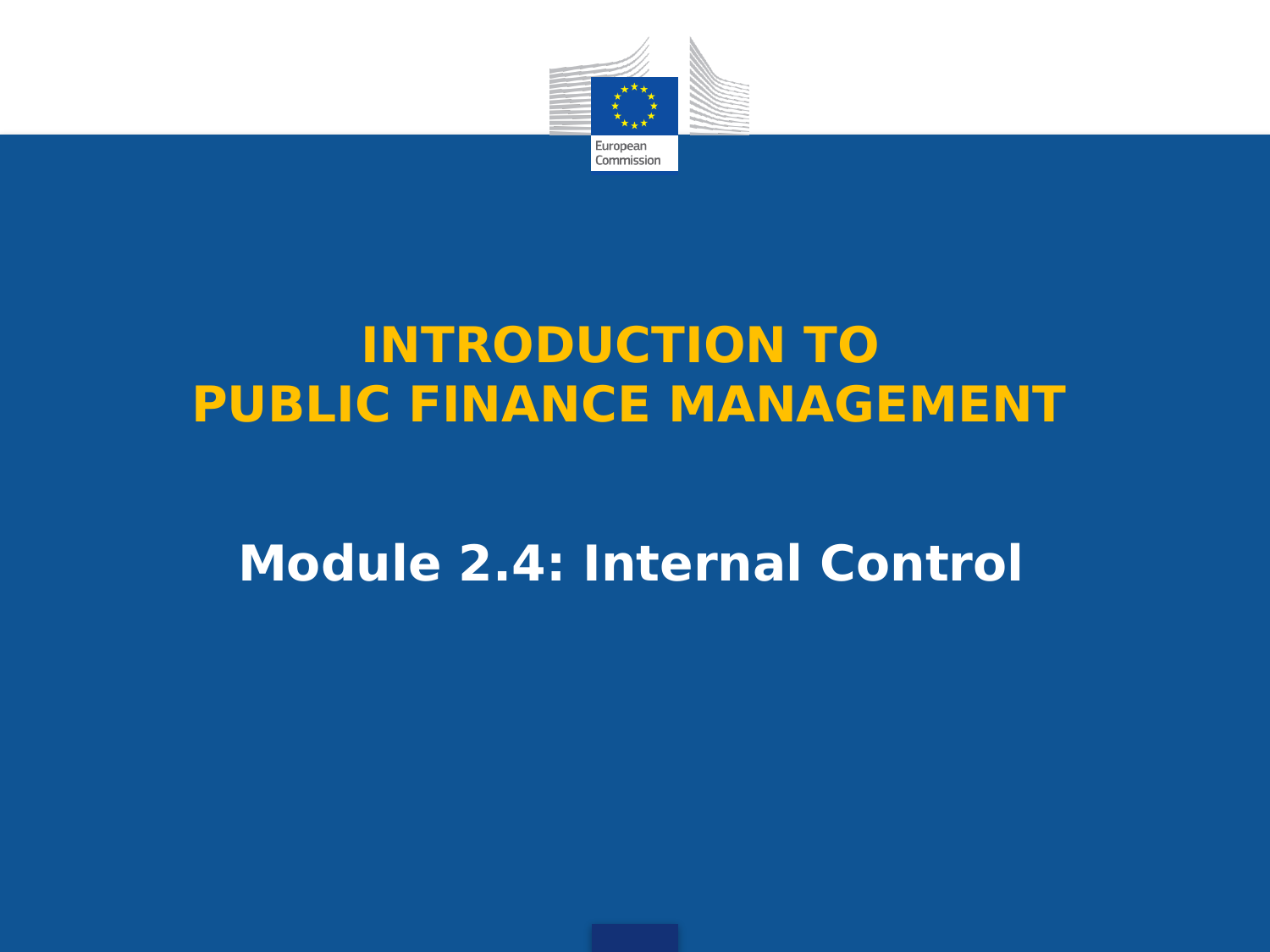

# INTRODUCTION TO PUBLIC FINANCE MANAGEMENT
Module 2.4: Internal Control